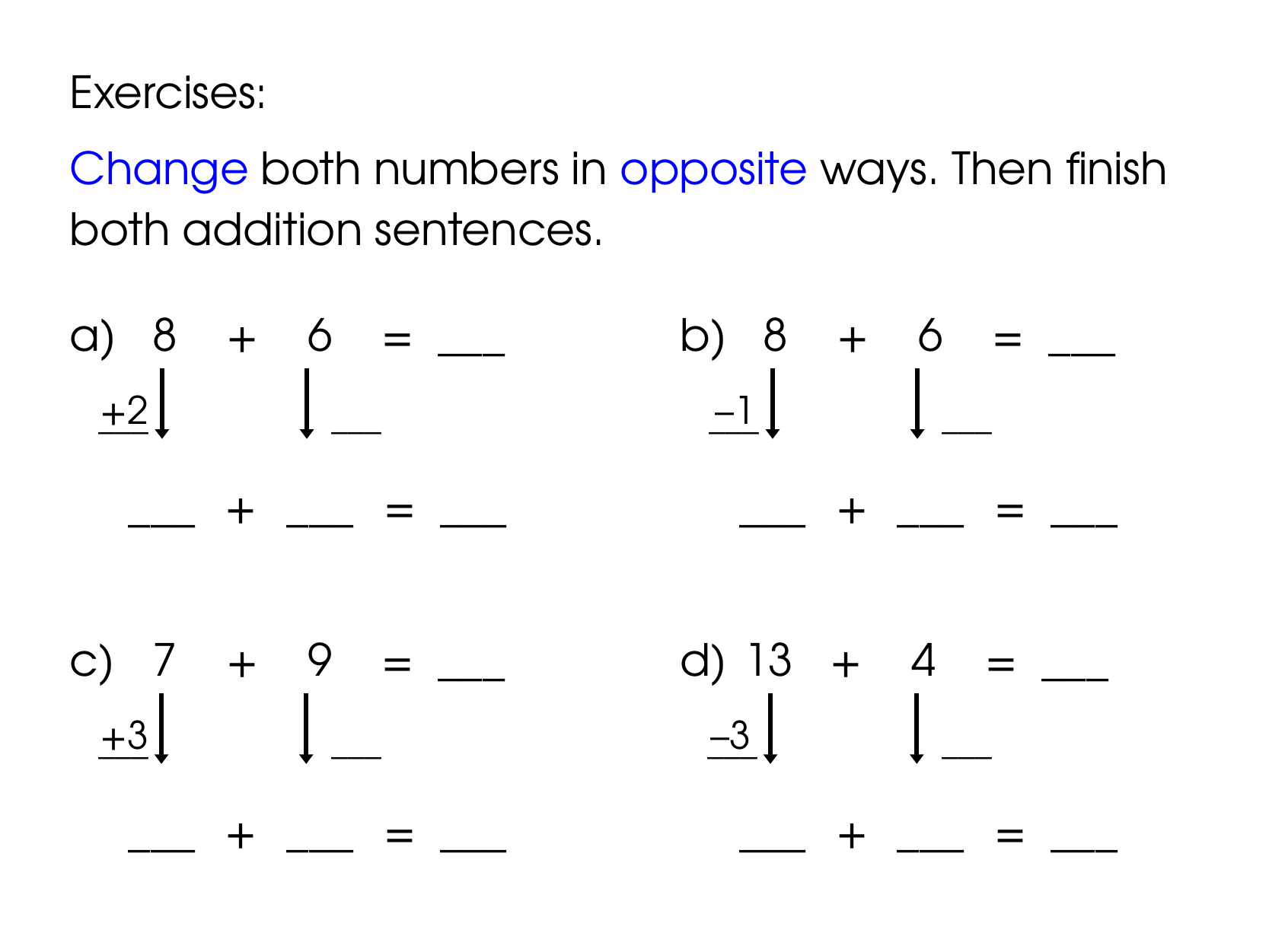

Exercises:
Change both numbers in opposite ways. Then finish both addition sentences.
a)
8    +    6    =  ___
+2
___
___
___   +   ___   =  ___
b)
8    +    6    =  ___
–1
___
___
___   +   ___   =  ___
c)
7    +    9    =  ___
+3
___
___
___   +   ___   =  ___
d)
13   +    4    =  ___
–3
___
___
___   +   ___   =  ___